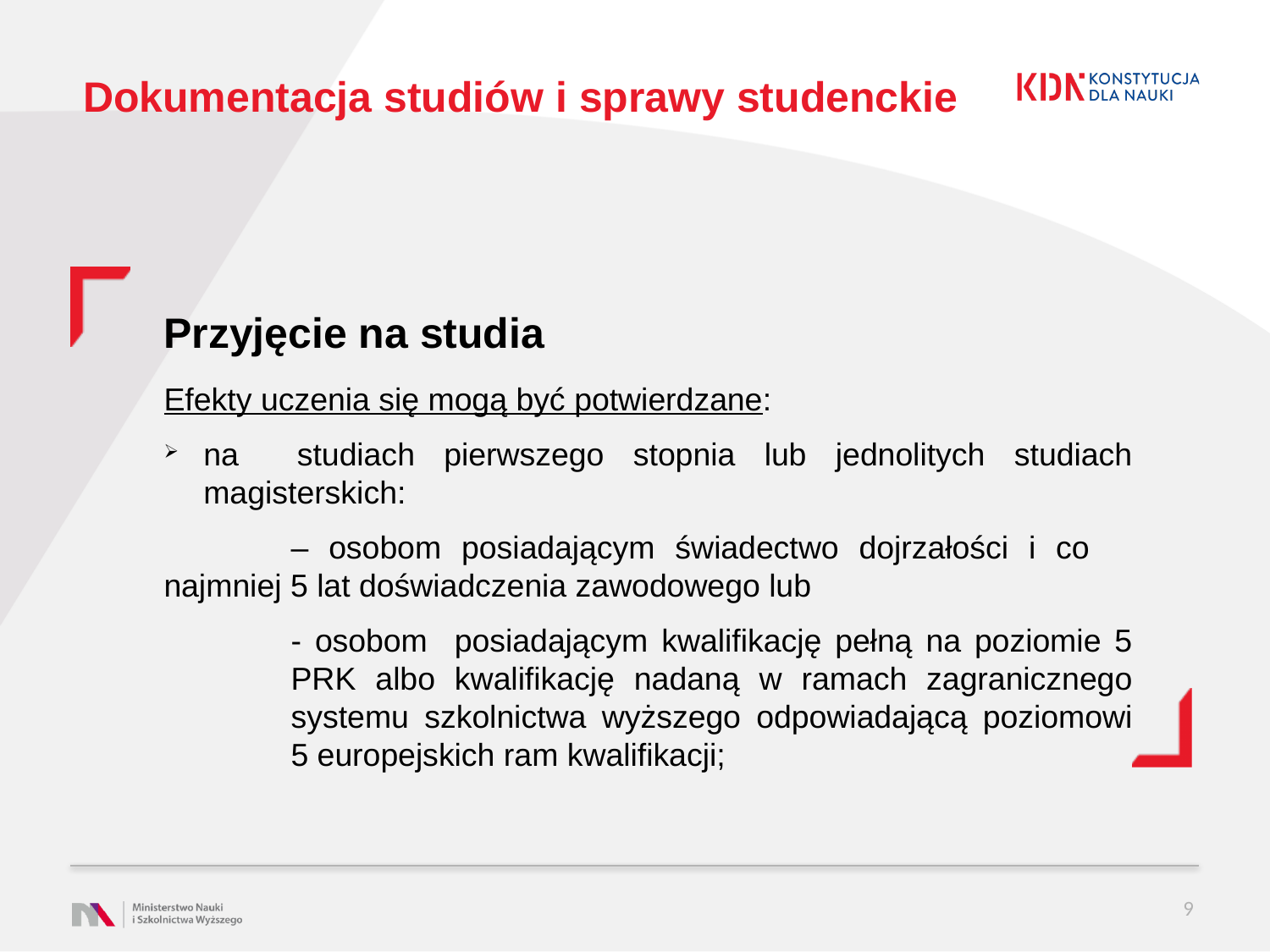

# Dokumentacja studiów i sprawy studenckie
Przyjęcie na studia
Efekty uczenia się mogą być potwierdzane:
na  studiach pierwszego stopnia lub jednolitych studiach magisterskich:
	– osobom posiadającym świadectwo dojrzałości i co 	najmniej 5 lat doświadczenia zawodowego lub
	- osobom  posiadającym kwalifikację pełną na poziomie 5 	PRK albo kwalifikację nadaną w ramach zagranicznego 	systemu szkolnictwa wyższego odpowiadającą poziomowi 	5 europejskich ram kwalifikacji;
9